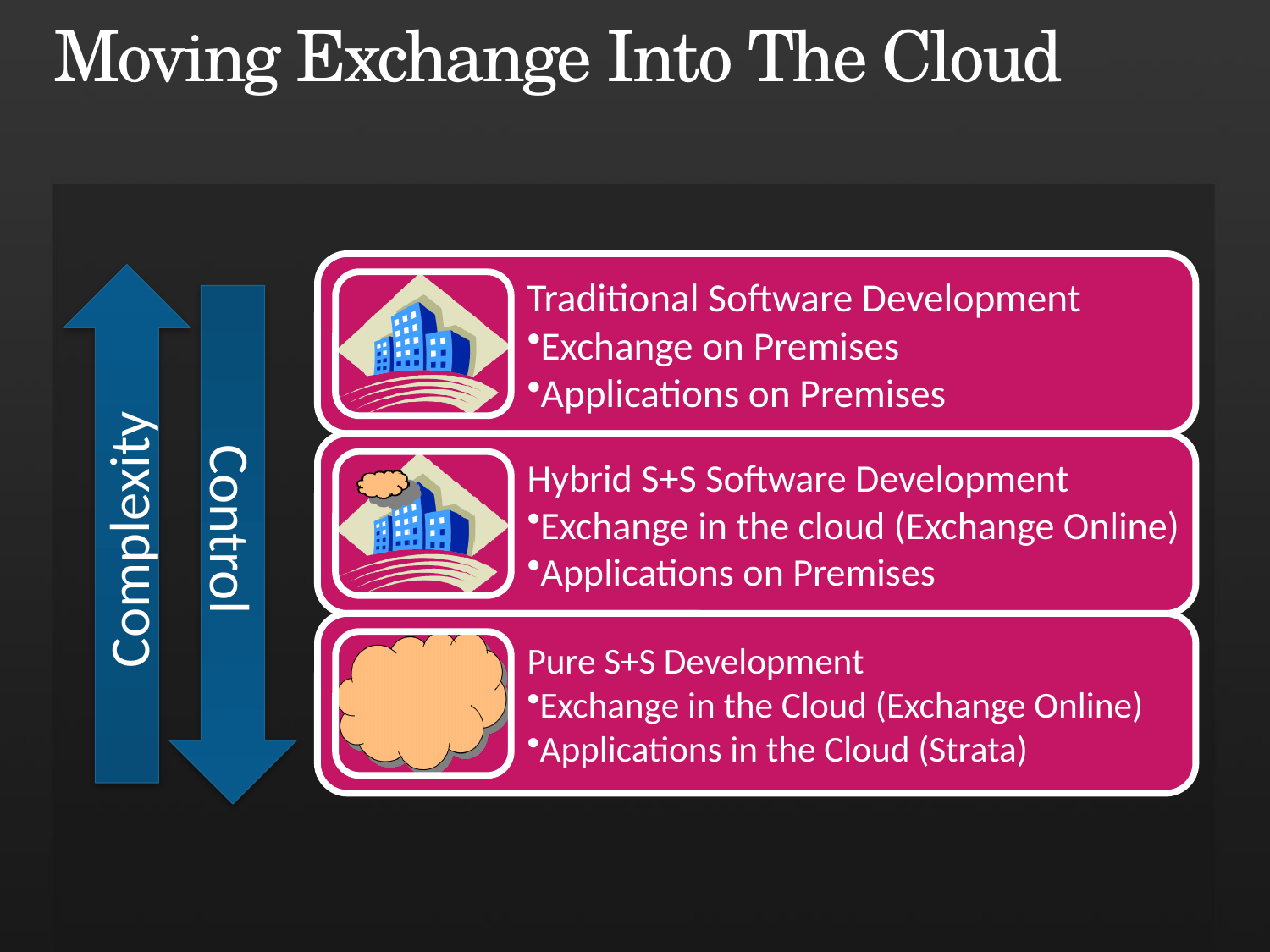

# Moving Exchange Into The Cloud
Traditional Software Development
Exchange on Premises
Applications on Premises
Hybrid S+S Software Development
Exchange in the cloud (Exchange Online)
Applications on Premises
Pure S+S Development
Exchange in the Cloud (Exchange Online)
Applications in the Cloud (Strata)
Complexity
Control